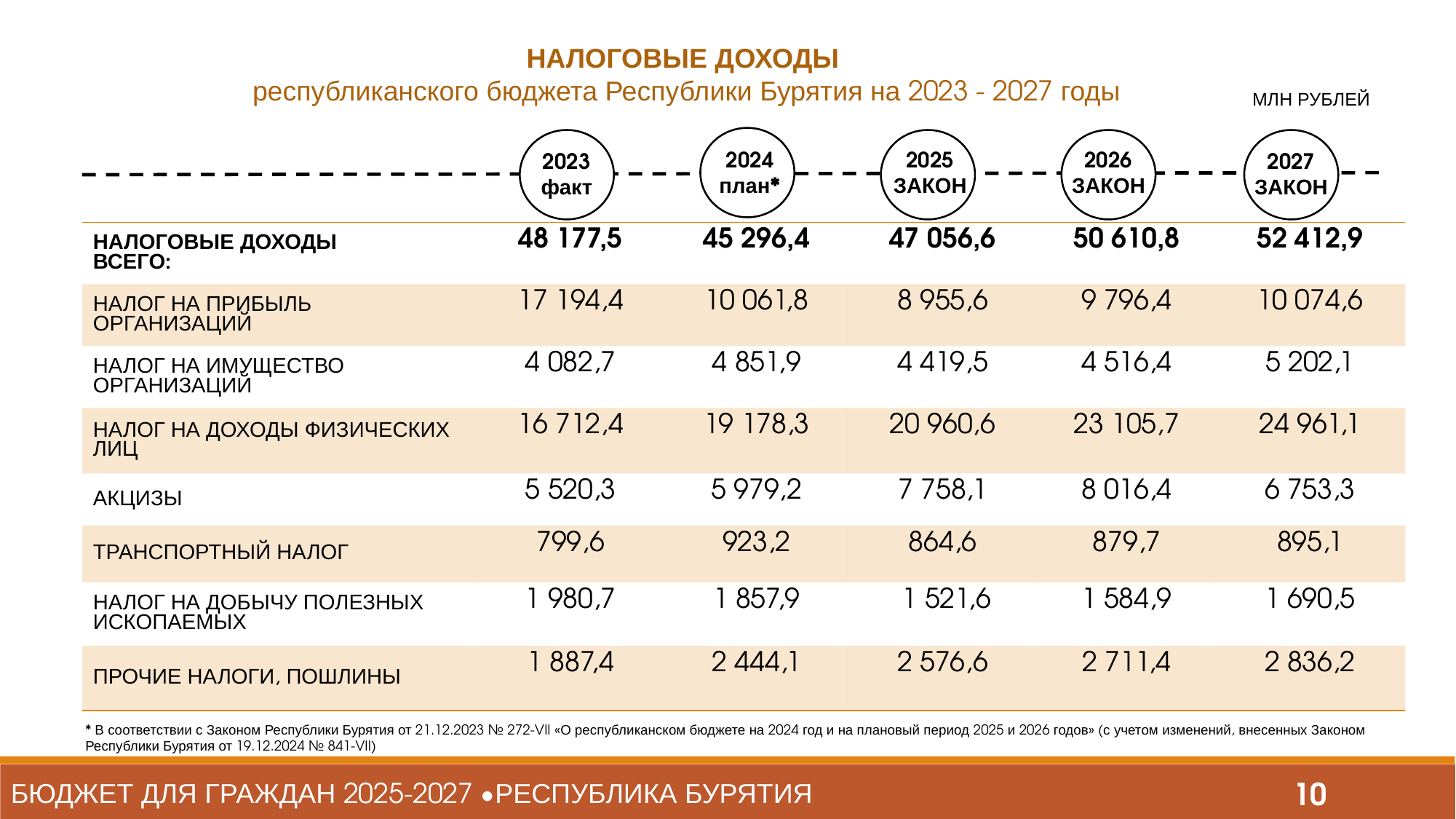

НАЛОГОВЫЕ ДОХОДЫ
 республиканского бюджета Республики Бурятия на 2023 - 2027 годы
МЛН РУБЛЕЙ

2024
план*
2025
ЗАКОН
2026
ЗАКОН
2023
факт
2027
ЗАКОН
| НАЛОГОВЫЕ ДОХОДЫ ВСЕГО: | 48 177,5 | 45 296,4 | 47 056,6 | 50 610,8 | 52 412,9 |
| --- | --- | --- | --- | --- | --- |
| НАЛОГ НА ПРИБЫЛЬ ОРГАНИЗАЦИЙ | 17 194,4 | 10 061,8 | 8 955,6 | 9 796,4 | 10 074,6 |
| НАЛОГ НА ИМУЩЕСТВО ОРГАНИЗАЦИЙ | 4 082,7 | 4 851,9 | 4 419,5 | 4 516,4 | 5 202,1 |
| НАЛОГ НА ДОХОДЫ ФИЗИЧЕСКИХ ЛИЦ | 16 712,4 | 19 178,3 | 20 960,6 | 23 105,7 | 24 961,1 |
| АКЦИЗЫ | 5 520,3 | 5 979,2 | 7 758,1 | 8 016,4 | 6 753,3 |
| ТРАНСПОРТНЫЙ НАЛОГ | 799,6 | 923,2 | 864,6 | 879,7 | 895,1 |
| НАЛОГ НА ДОБЫЧУ ПОЛЕЗНЫХ ИСКОПАЕМЫХ | 1 980,7 | 1 857,9 | 1 521,6 | 1 584,9 | 1 690,5 |
| ПРОЧИЕ НАЛОГИ, ПОШЛИНЫ | 1 887,4 | 2 444,1 | 2 576,6 | 2 711,4 | 2 836,2 |
* В соответствии с Законом Республики Бурятия от 21.12.2023 № 272-VII «О республиканском бюджете на 2024 год и на плановый период 2025 и 2026 годов» (с учетом изменений, внесенных Законом Республики Бурятия от 19.12.2024 № 841-VII)

БЮДЖЕТ ДЛЯ ГРАЖДАН 2025-2027 •РЕСПУБЛИКА БУРЯТИЯ
10